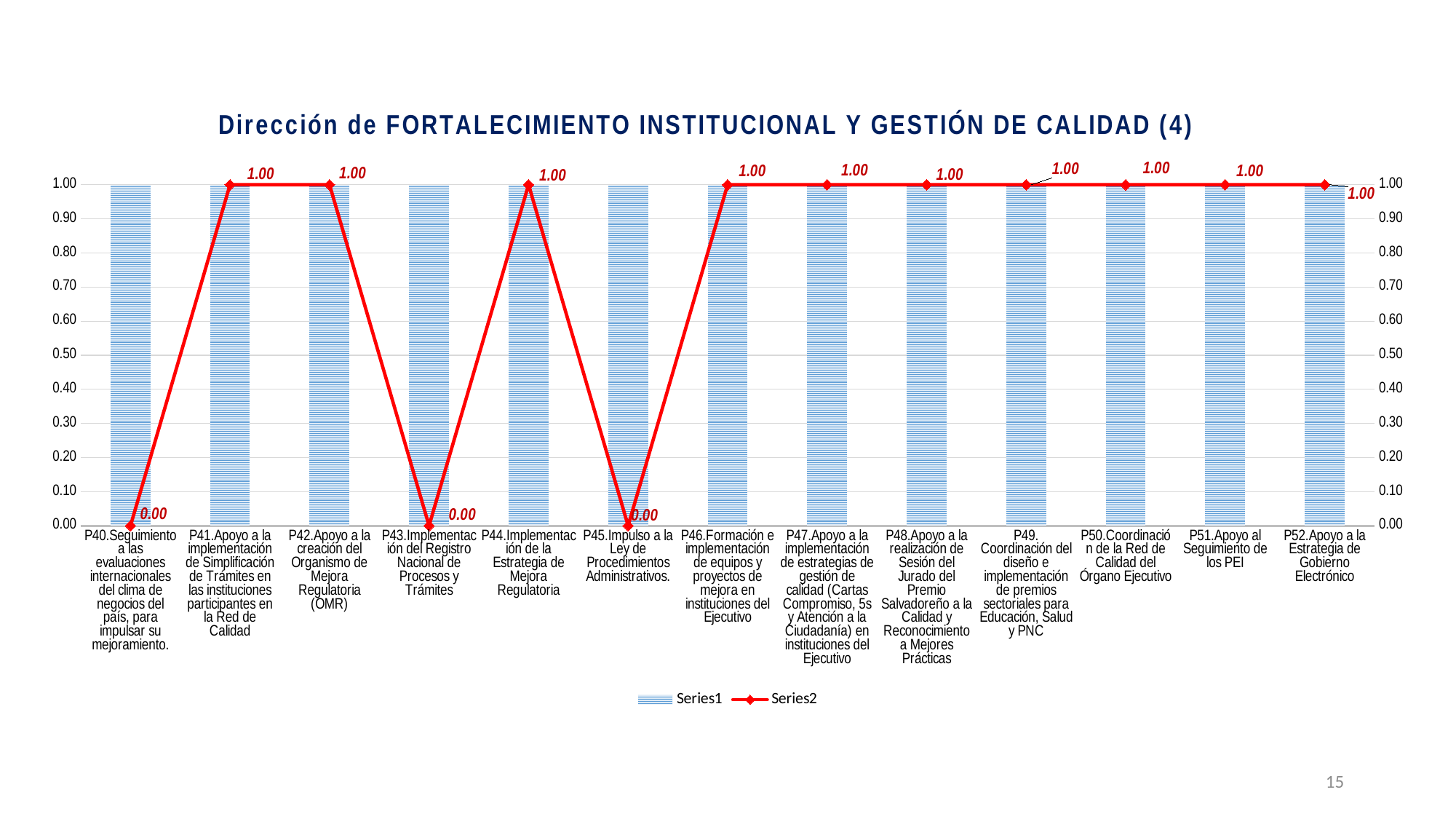

### Chart: Dirección de FORTALECIMIENTO INSTITUCIONAL Y GESTIÓN DE CALIDAD (4)

| Category |  |  |
|---|---|---|
| P40.Seguimiento a las evaluaciones internacionales del clima de negocios del país, para impulsar su mejoramiento. | 1.0 | 0.0 |
| P41.Apoyo a la implementación de Simplificación de Trámites en las instituciones participantes en la Red de Calidad | 1.0 | 1.0 |
| P42.Apoyo a la creación del Organismo de Mejora Regulatoria (OMR) | 1.0 | 1.0 |
| P43.Implementación del Registro Nacional de Procesos y Trámites | 1.0 | 0.0 |
| P44.Implementación de la Estrategia de Mejora Regulatoria | 1.0 | 1.0 |
| P45.Impulso a la Ley de Procedimientos Administrativos. | 1.0 | 0.0 |
| P46.Formación e implementación de equipos y proyectos de mejora en instituciones del Ejecutivo | 1.0 | 1.0 |
| P47.Apoyo a la implementación de estrategias de gestión de calidad (Cartas Compromiso, 5s y Atención a la Ciudadanía) en instituciones del Ejecutivo | 1.0 | 1.0 |
| P48.Apoyo a la realización de Sesión del Jurado del Premio Salvadoreño a la Calidad y Reconocimiento a Mejores Prácticas | 1.0 | 1.0 |
| P49. Coordinación del diseño e implementación de premios sectoriales para Educación, Salud y PNC | 1.0 | 1.0 |
| P50.Coordinación de la Red de Calidad del Órgano Ejecutivo | 1.0 | 1.0 |
| P51.Apoyo al Seguimiento de los PEI | 1.0 | 1.0 |
| P52.Apoyo a la Estrategia de Gobierno Electrónico | 1.0 | 1.0 |
15